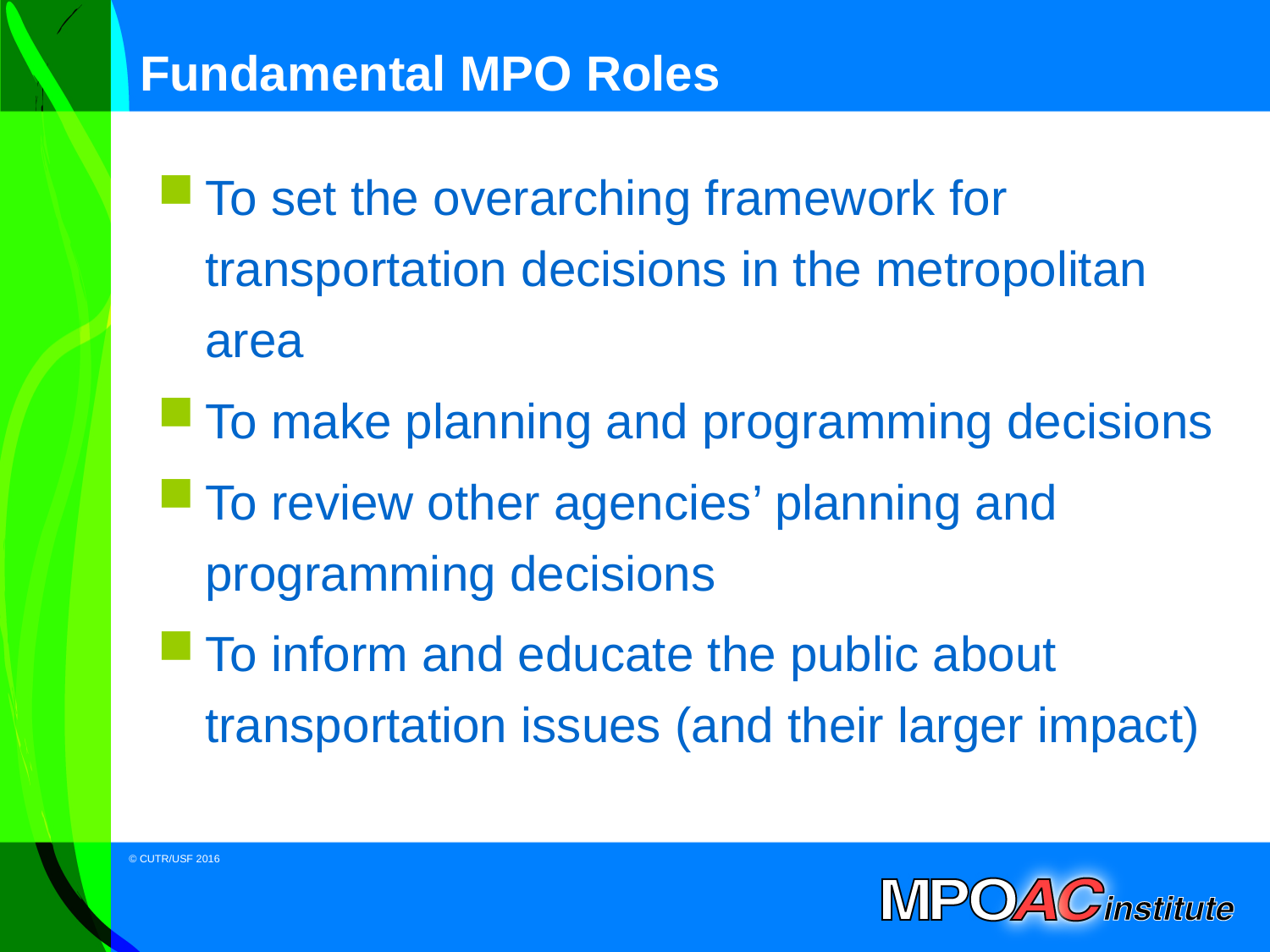

# Fundamental MPO Roles
To set the overarching framework for transportation decisions in the metropolitan area
To make planning and programming decisions
To review other agencies’ planning and programming decisions
To inform and educate the public about transportation issues (and their larger impact)